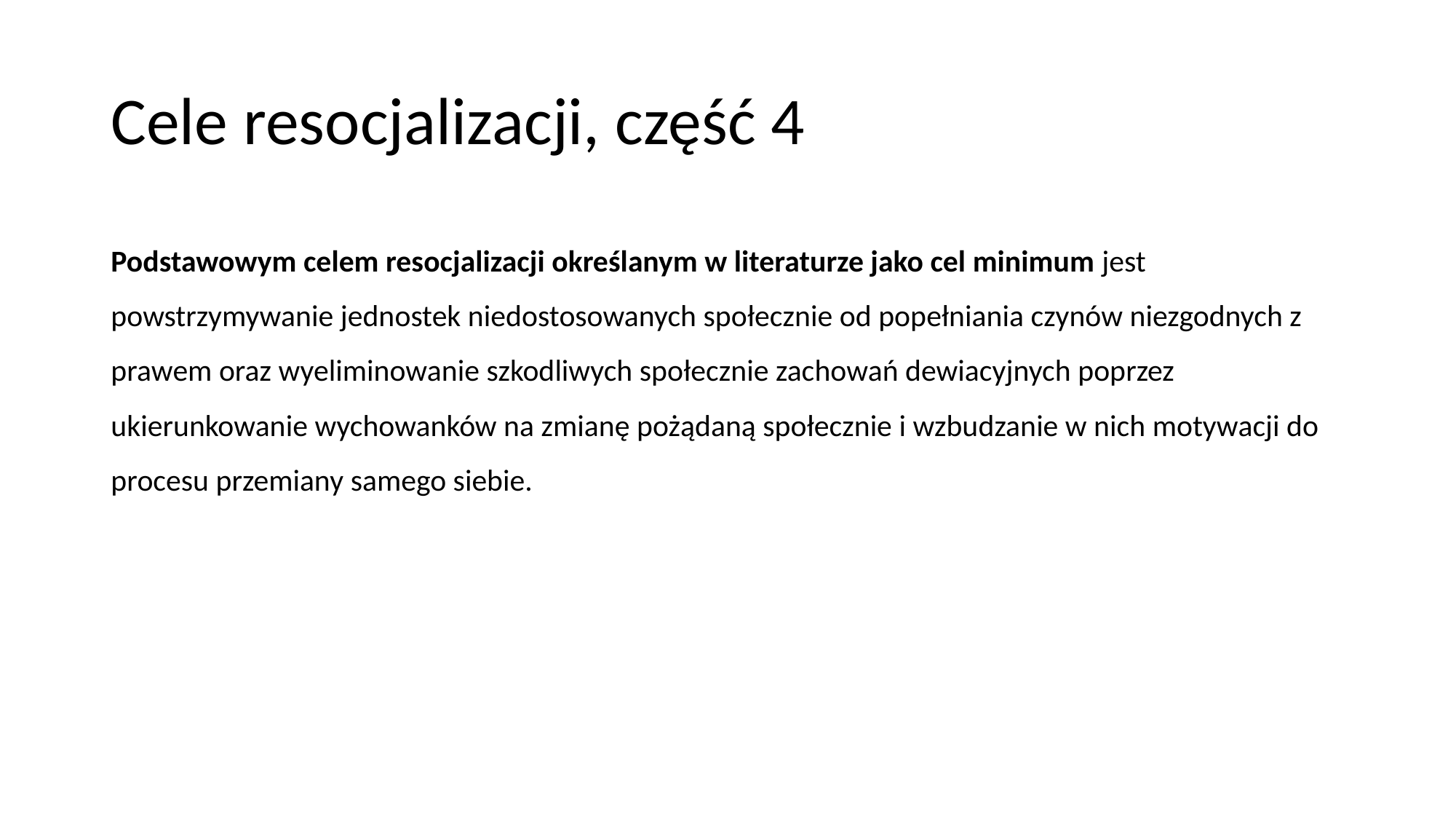

# Cele resocjalizacji, część 4
Podstawowym celem resocjalizacji określanym w literaturze jako cel minimum jest powstrzymywanie jednostek niedostosowanych społecznie od popełniania czynów niezgodnych z prawem oraz wyeliminowanie szkodliwych społecznie zachowań dewiacyjnych poprzez ukierunkowanie wychowanków na zmianę pożądaną społecznie i wzbudzanie w nich motywacji do procesu przemiany samego siebie.